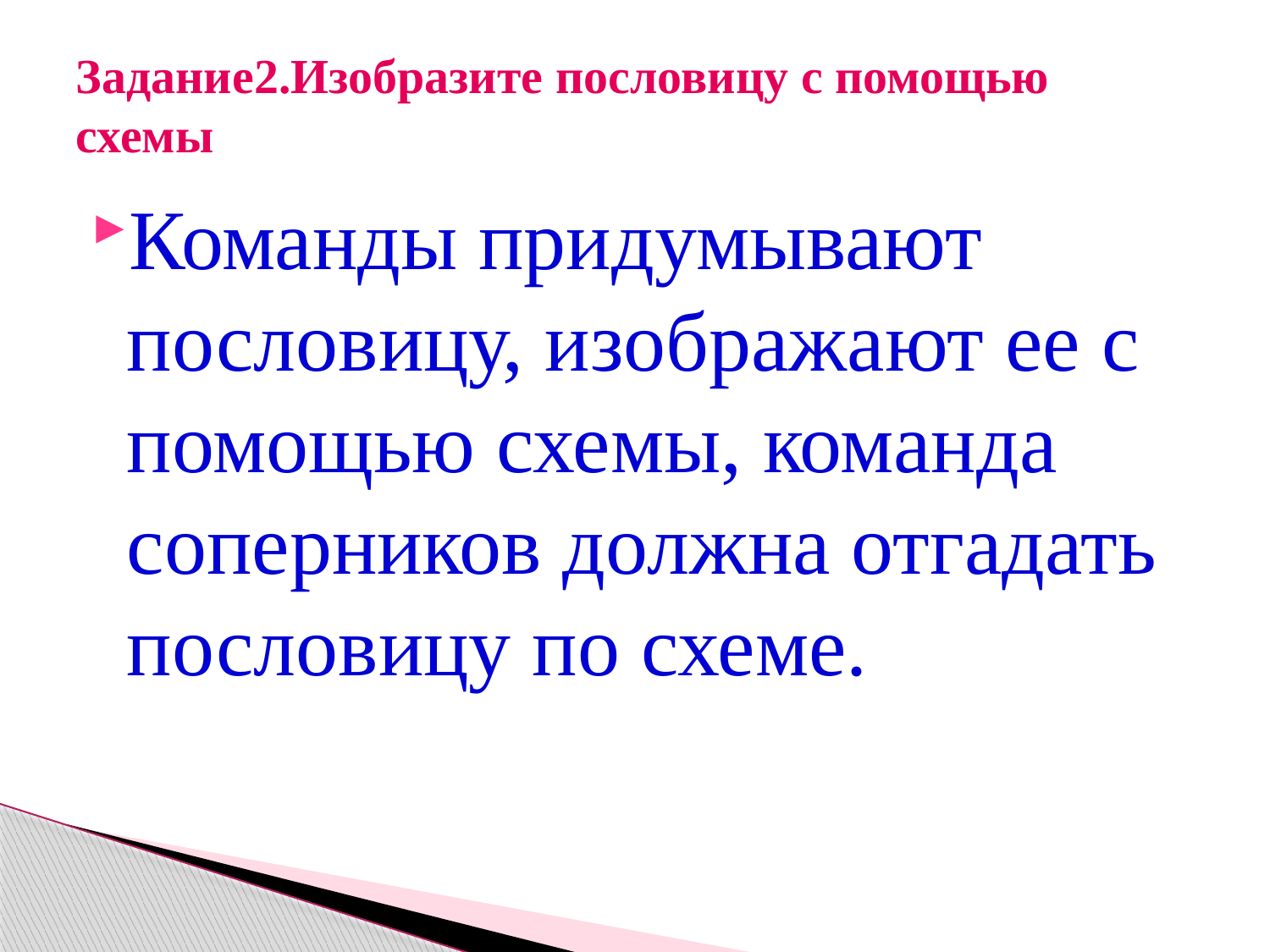

# Задание2.Изобразите пословицу с помощью схемы
Команды придумывают пословицу, изображают ее с помощью схемы, команда соперников должна отгадать пословицу по схеме.